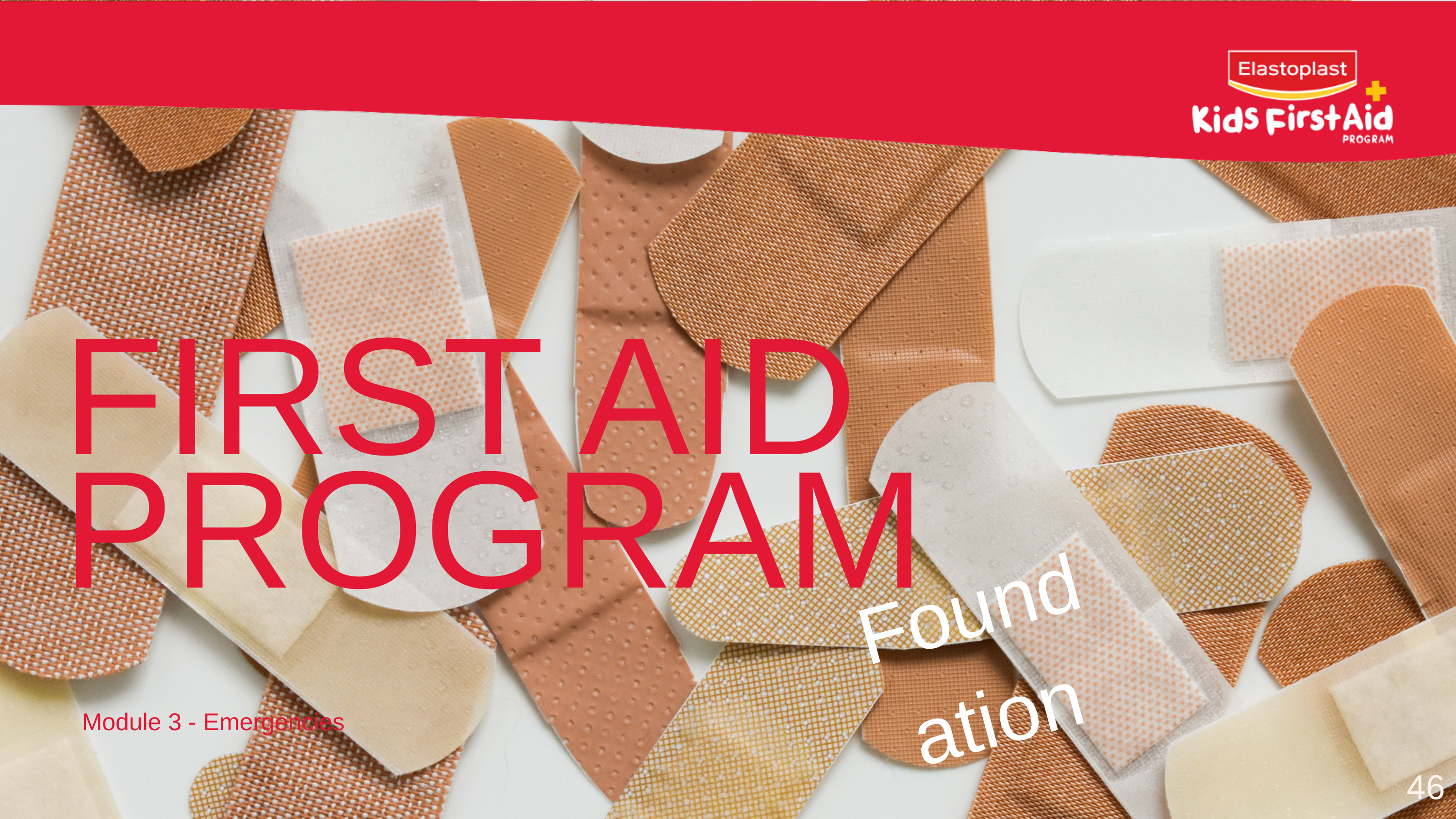

FIRST AID PROGRAM
Foundation
Module 3 - Emergencies
46